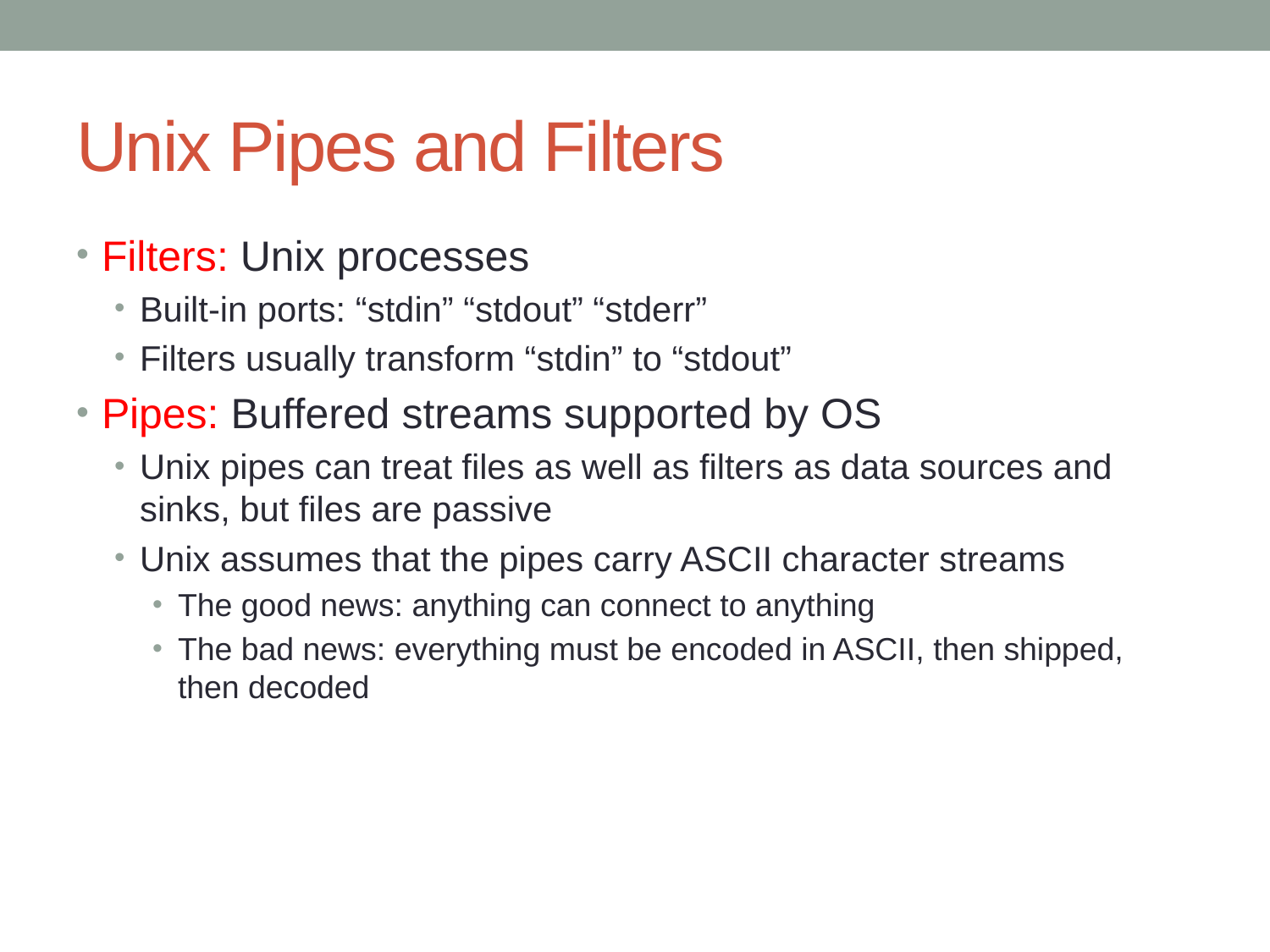

# Unix Pipes and Filters
Filters: Unix processes
Built-in ports: “stdin” “stdout” “stderr”
Filters usually transform “stdin” to “stdout”
Pipes: Buffered streams supported by OS
Unix pipes can treat files as well as filters as data sources and sinks, but files are passive
Unix assumes that the pipes carry ASCII character streams
The good news: anything can connect to anything
The bad news: everything must be encoded in ASCII, then shipped, then decoded